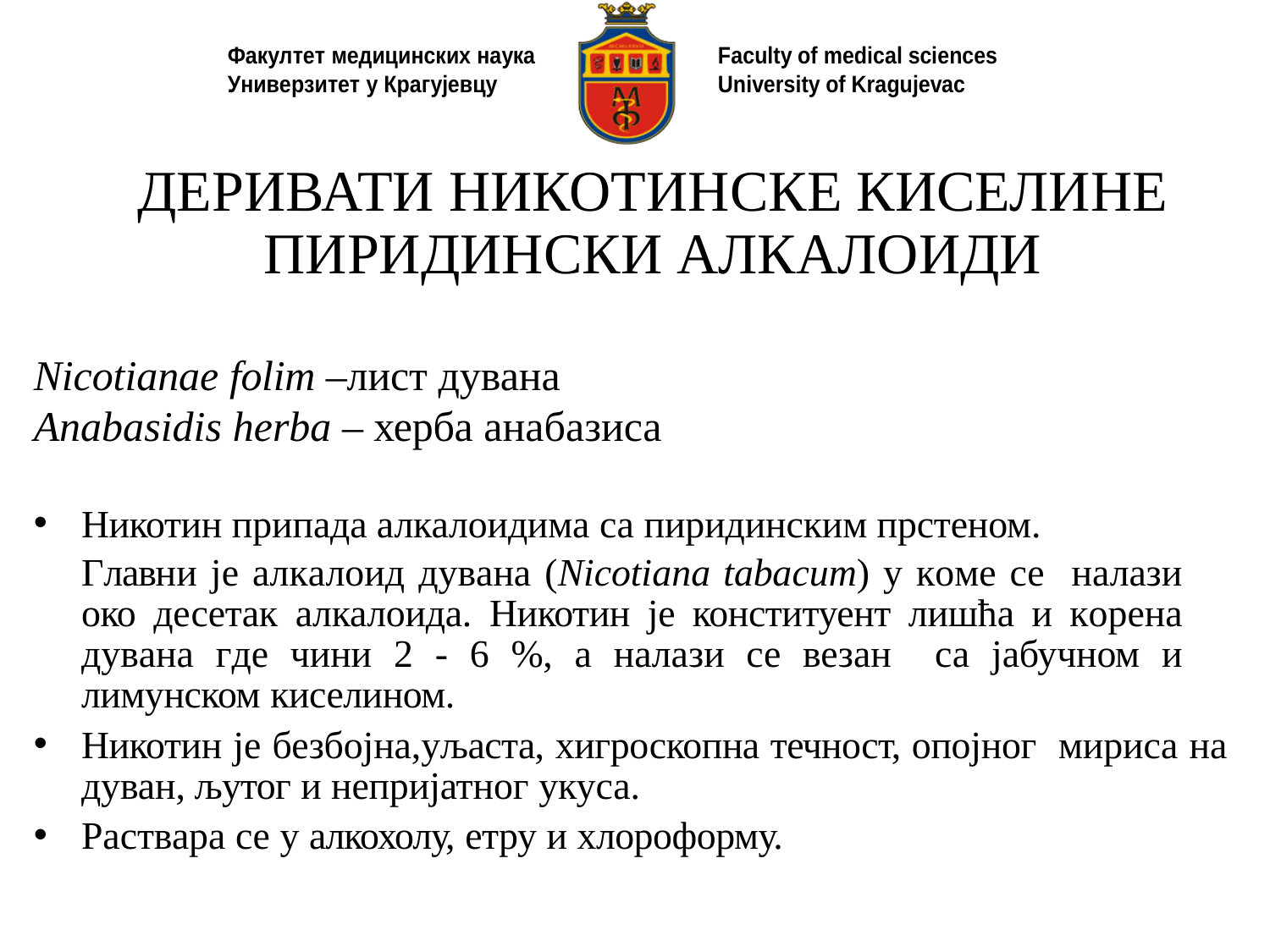

# ДЕРИВАТИ НИКОТИНСКЕ КИСЕЛИНЕ ПИРИДИНСКИ АЛКАЛОИДИ

Nicotianae folim –лист дувана
Anabasidis herba – херба анабазиса

Никотин припада алкалоидима са пиридинским прстеном.
Главни је алкалоид дувана (Nicotiana tabacum) у коме се  налази око десетак алкалоида. Никотин је конституент лишћа и корена дувана где чини 2 - 6 %, а налази се везан  са јабучном и лимунском киселином.
Никотин је безбојна,уљаста, хигроскопна течност, опојног  мириса на дуван, љутог и непријатног укуса.
Раствара се у алкохолу, етру и хлороформу.